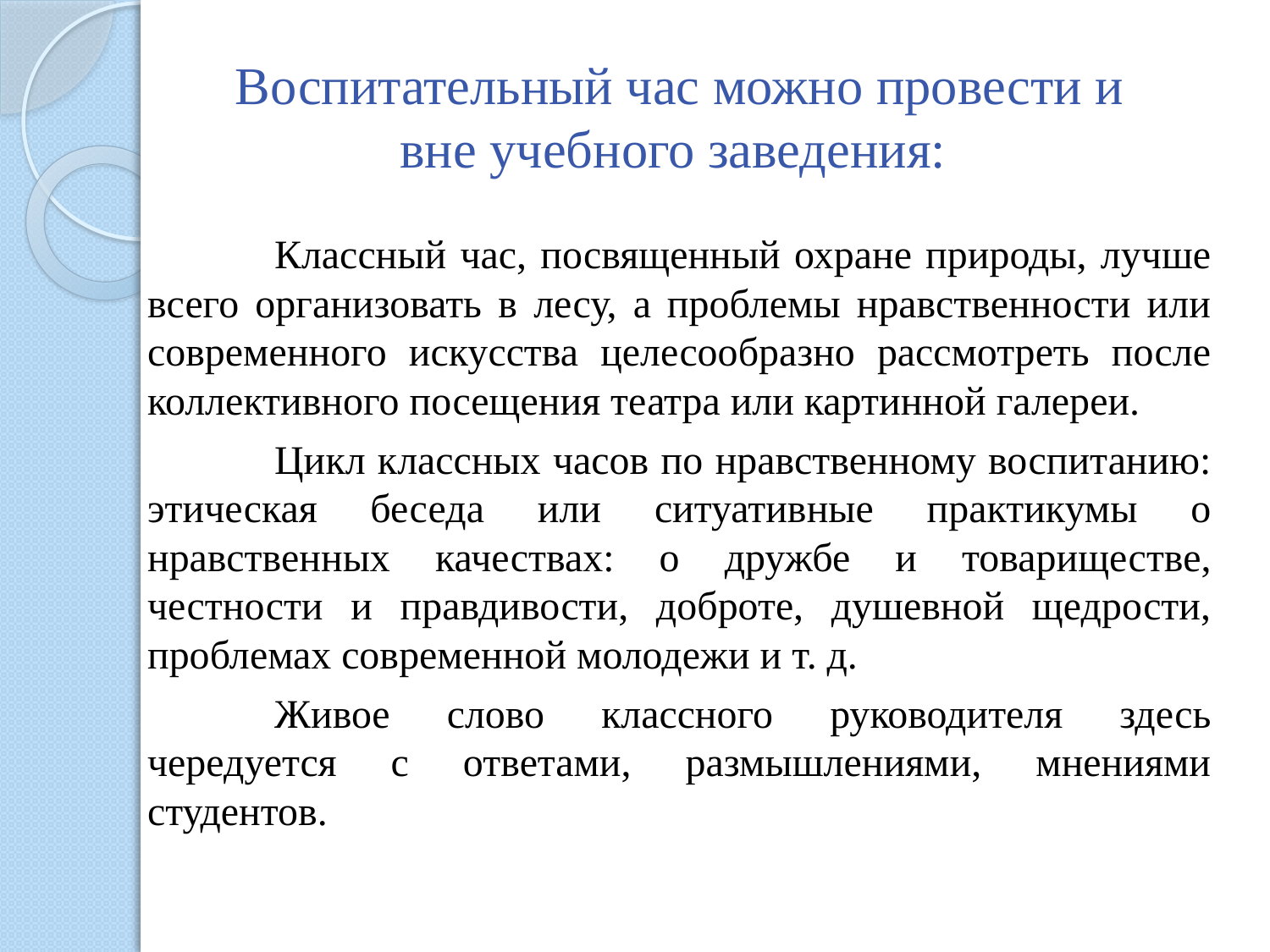

# Воспитательный час можно провести и вне учебного заведения:
	Классный час, посвященный охране природы, лучше всего организовать в лесу, а проблемы нравственности или современного искусства целесообразно рассмотреть после коллективного посещения театра или картинной галереи.
	Цикл классных часов по нравственному воспитанию: этическая беседа или ситуативные практикумы о нравственных качествах: о дружбе и товариществе, честности и правдивости, доброте, душевной щедрости, проблемах современной молодежи и т. д.
	Живое слово классного руководителя здесь чередуется с ответами, размышлениями, мнениями студентов.